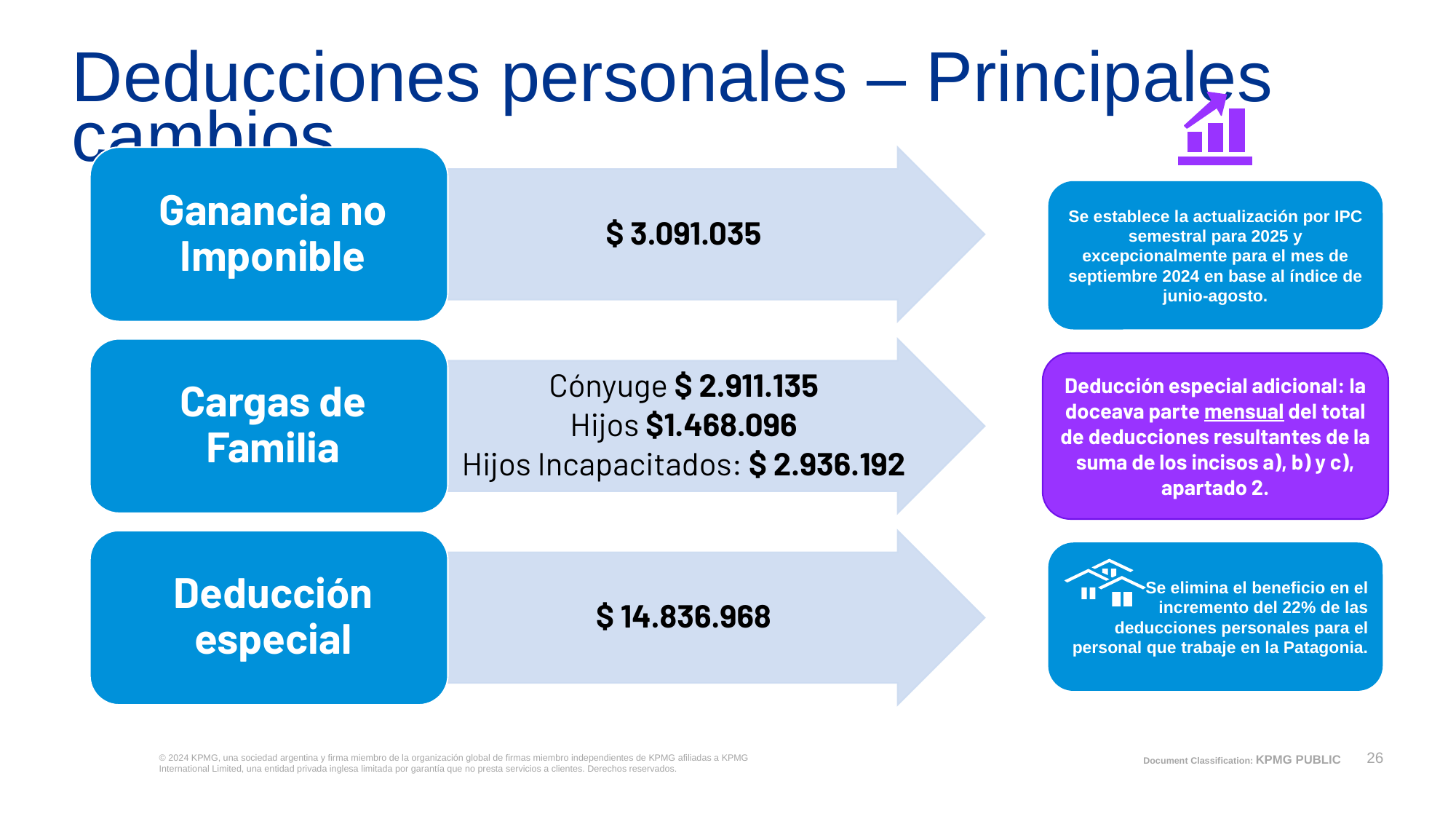

# Deducciones personales – Principales cambios

$ 3.091.035
Ganancia no Imponible
Cónyuge $ 2.911.135
Hijos $1.468.096
Hijos Incapacitados: $ 2.936.192
Cargas de Familia
$ 14.836.968
Deducción especial
Se establece la actualización por IPC semestral para 2025 y excepcionalmente para el mes de septiembre 2024 en base al índice de junio-agosto.
Deducción especial adicional: la doceava parte mensual del total de deducciones resultantes de la suma de los incisos a), b) y c), apartado 2.
Se elimina el beneficio en el incremento del 22% de las deducciones personales para el personal que trabaje en la Patagonia.